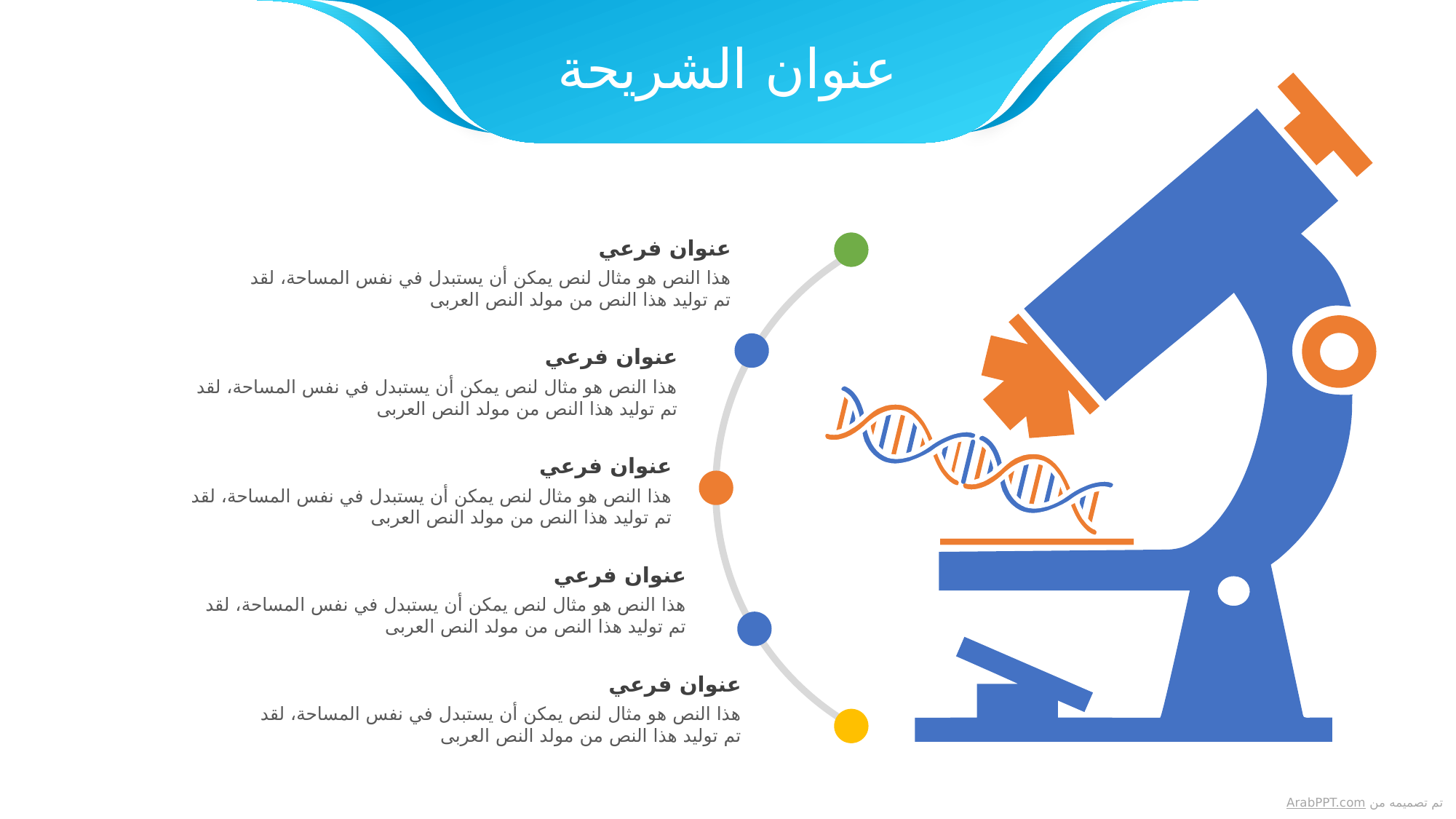

عنوان الشريحة

عنوان فرعي
هذا النص هو مثال لنص يمكن أن يستبدل في نفس المساحة، لقد تم توليد هذا النص من مولد النص العربى
عنوان فرعي
هذا النص هو مثال لنص يمكن أن يستبدل في نفس المساحة، لقد تم توليد هذا النص من مولد النص العربى
عنوان فرعي
هذا النص هو مثال لنص يمكن أن يستبدل في نفس المساحة، لقد تم توليد هذا النص من مولد النص العربى
عنوان فرعي
هذا النص هو مثال لنص يمكن أن يستبدل في نفس المساحة، لقد تم توليد هذا النص من مولد النص العربى
عنوان فرعي
هذا النص هو مثال لنص يمكن أن يستبدل في نفس المساحة، لقد تم توليد هذا النص من مولد النص العربى